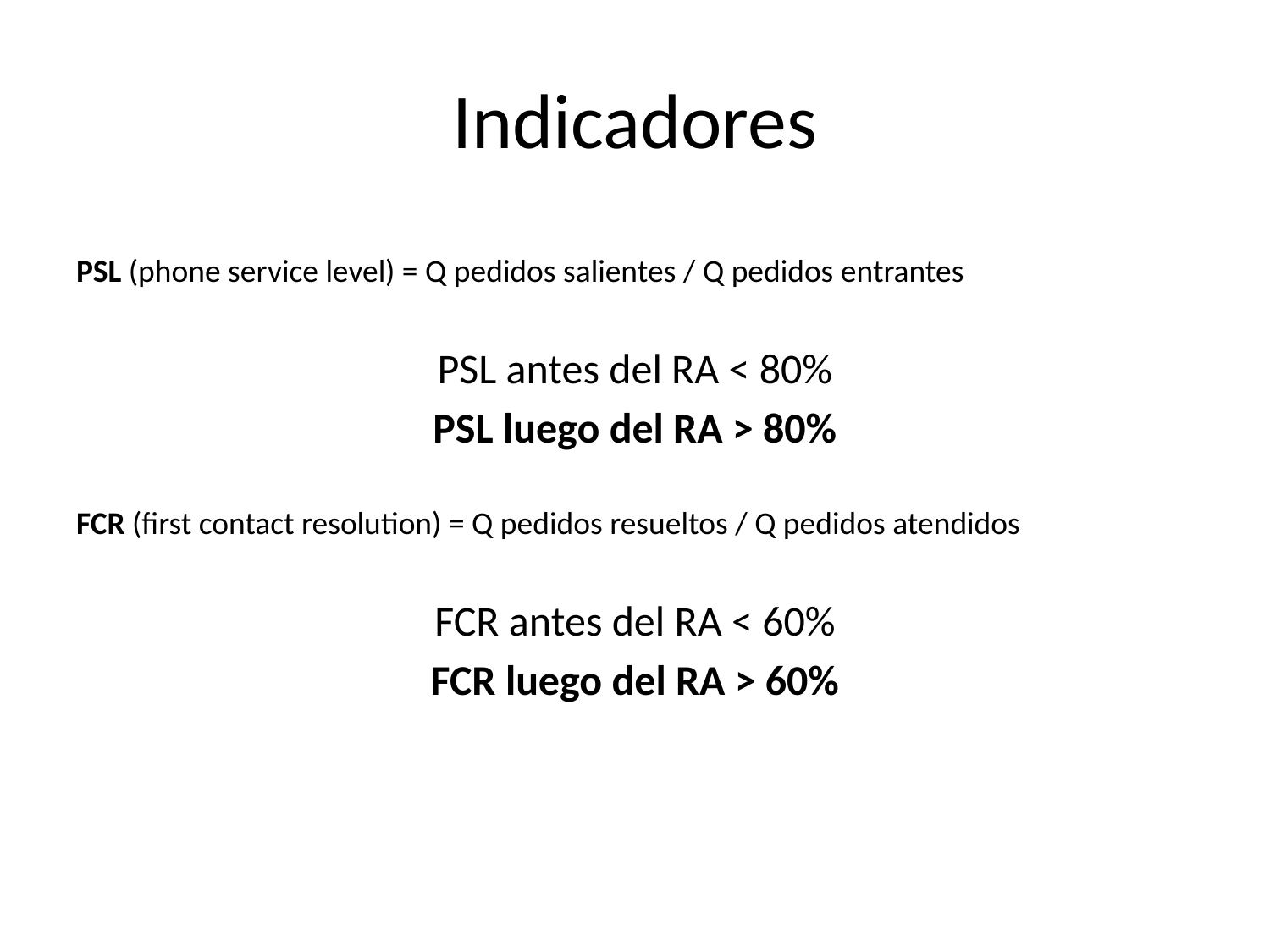

# Indicadores
PSL (phone service level) = Q pedidos salientes / Q pedidos entrantes

PSL antes del RA < 80%
PSL luego del RA > 80%

FCR (first contact resolution) = Q pedidos resueltos / Q pedidos atendidos

FCR antes del RA < 60%
FCR luego del RA > 60%